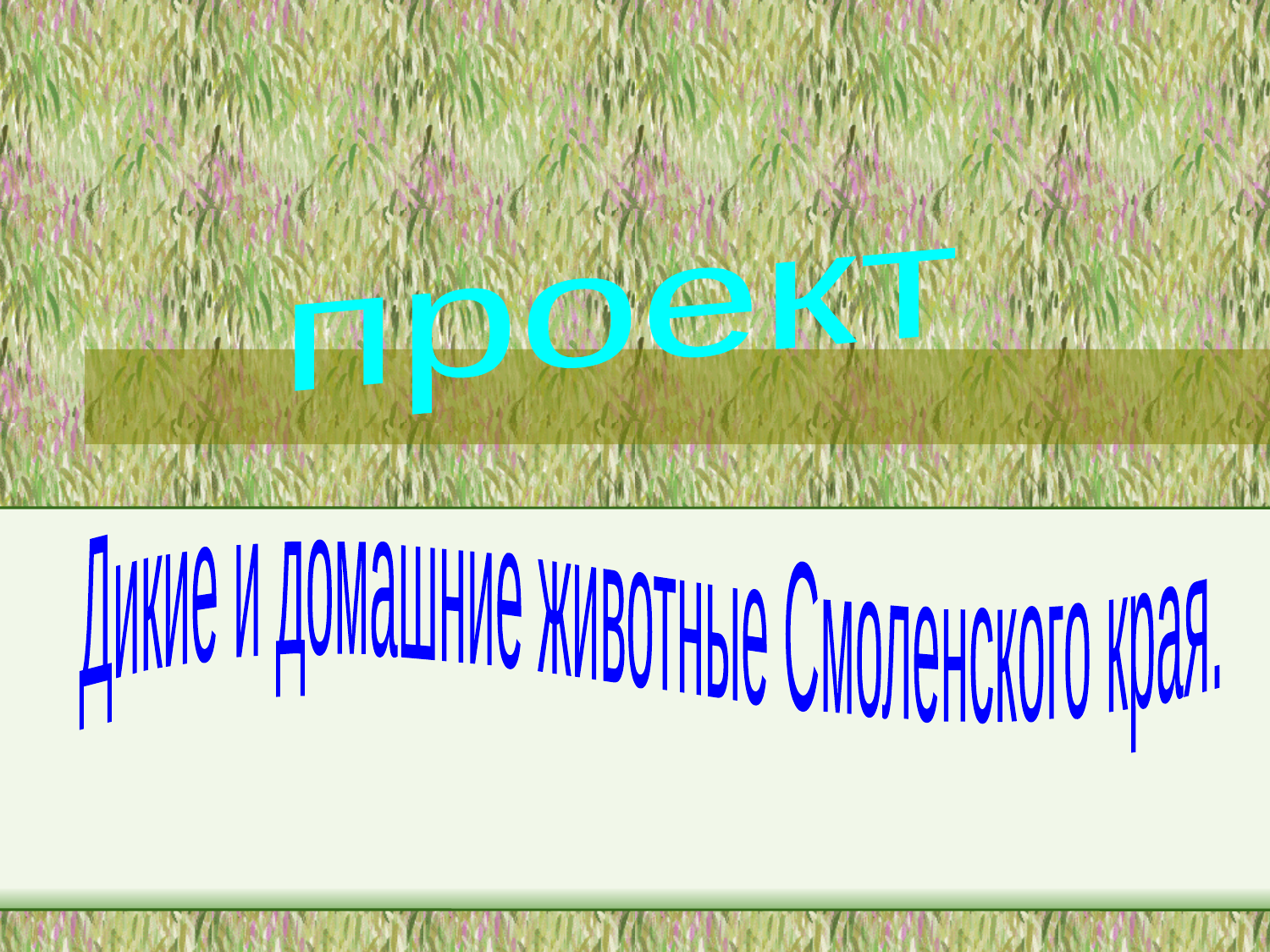

проект
Дикие и домашние животные Смоленского края.